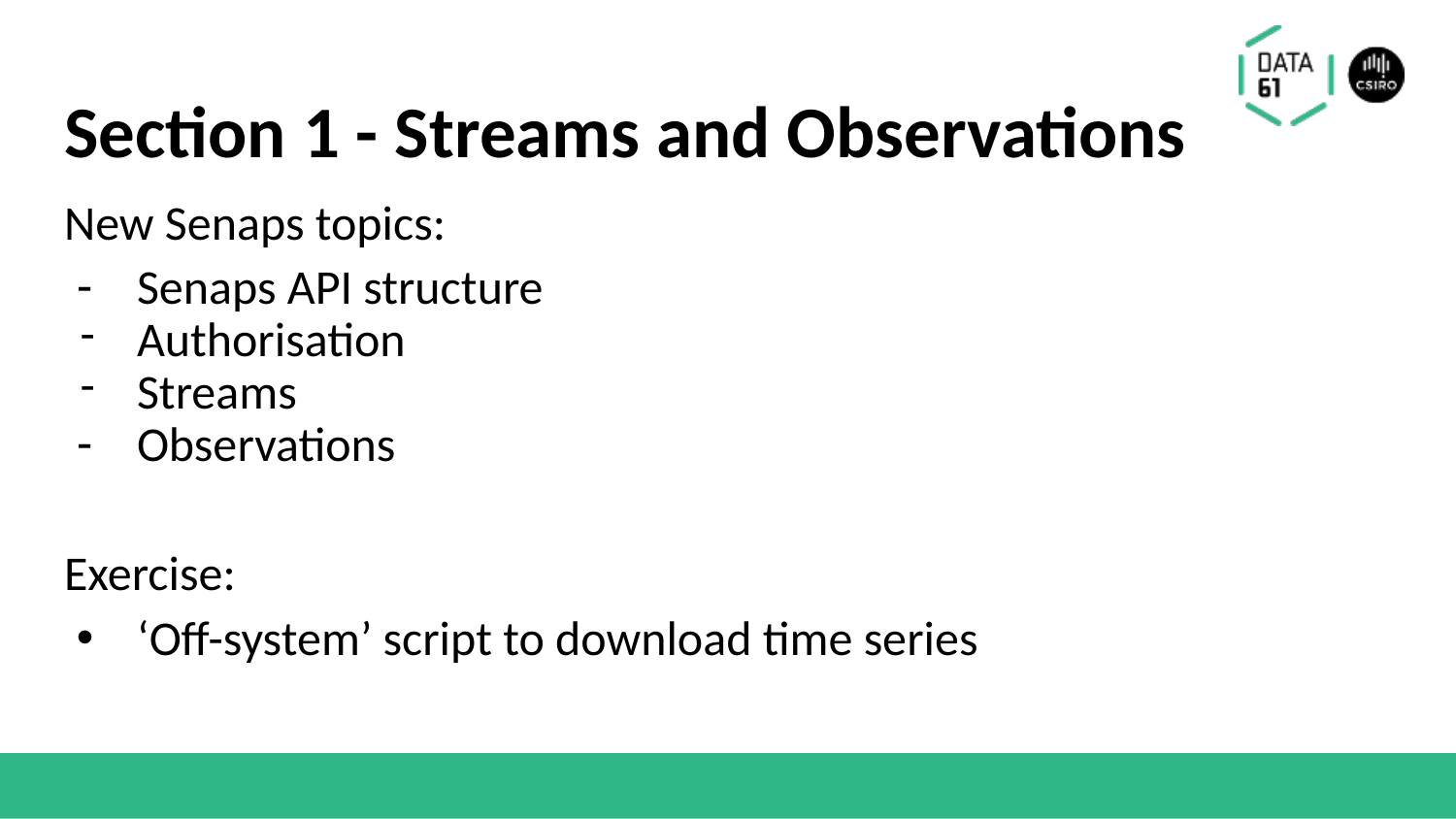

# Section 1 - Streams and Observations
New Senaps topics:
Senaps API structure
Authorisation
Streams
Observations

Exercise:
‘Off-system’ script to download time series